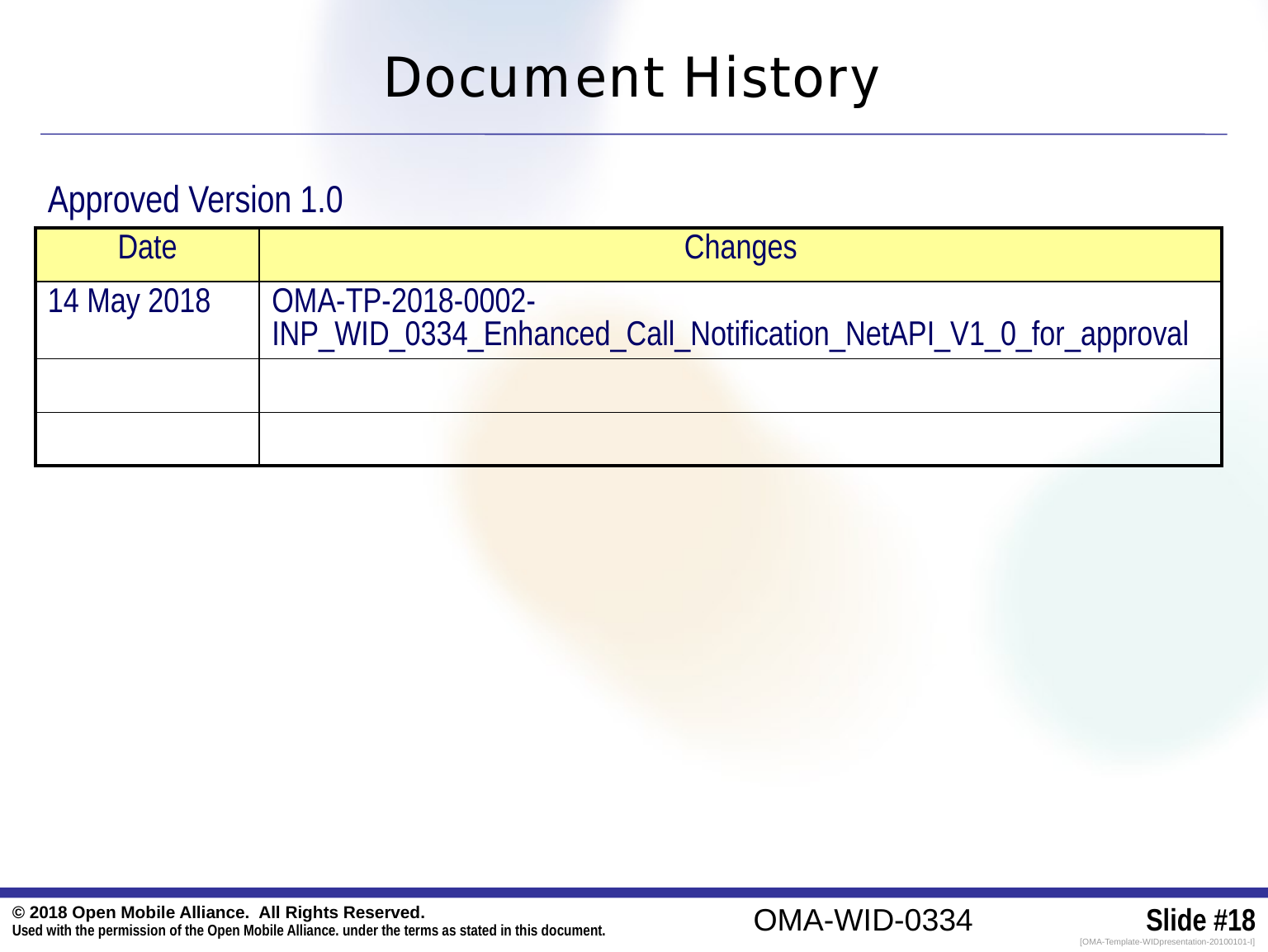

Document History
Approved Version 1.0

| Date | Changes |
| --- | --- |
| 14 May 2018 | OMA-TP-2018-0002-INP\_WID\_0334\_Enhanced\_Call\_Notification\_NetAPI\_V1\_0\_for\_approval |
|  |  |
|  |  |